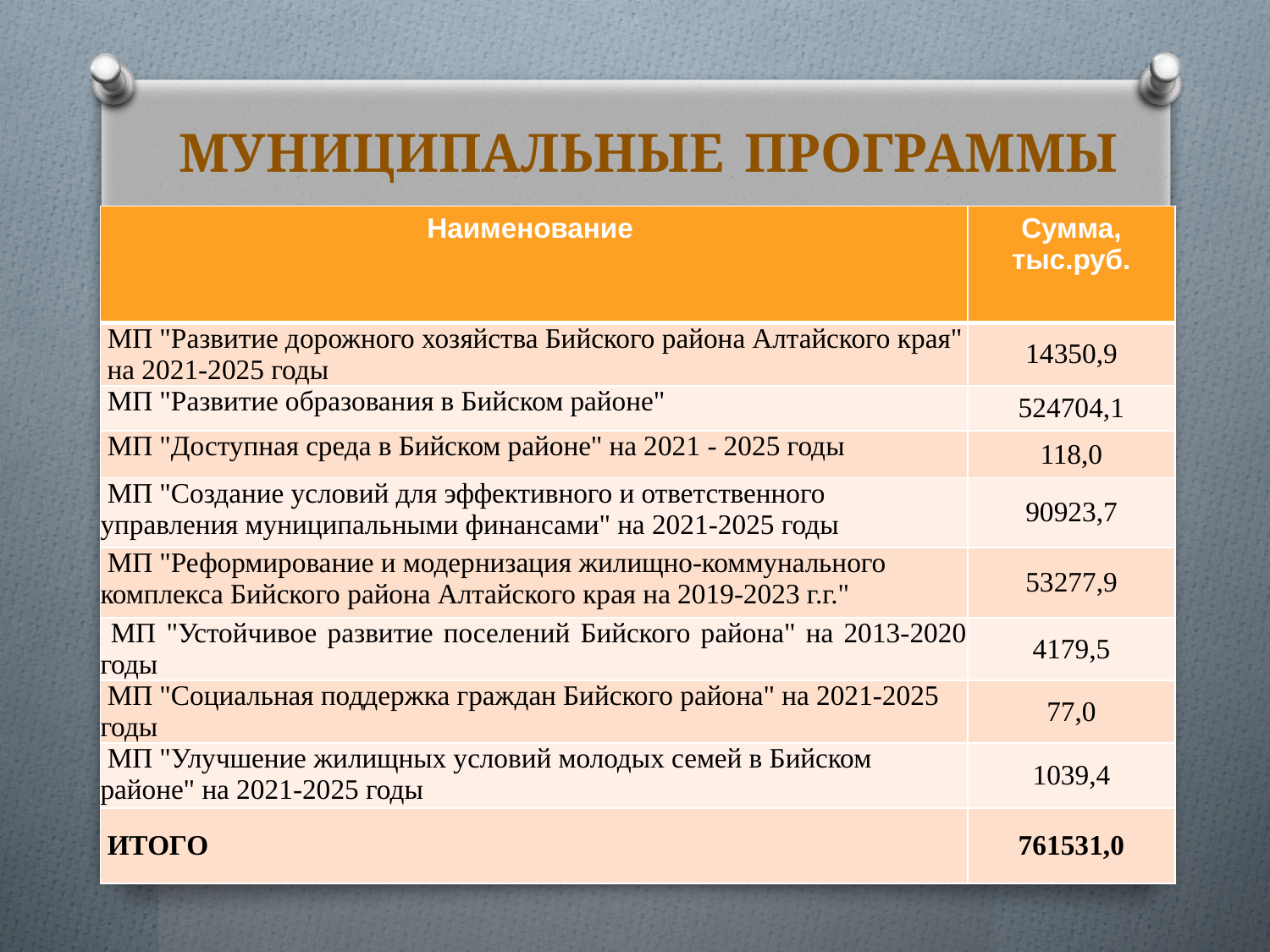

Муниципальные программы
| Наименование | Сумма, тыс.руб. |
| --- | --- |
| МП "Развитие дорожного хозяйства Бийского района Алтайского края" на 2021-2025 годы | 14350,9 |
| МП "Развитие образования в Бийском районе" | 524704,1 |
| МП "Доступная среда в Бийском районе" на 2021 - 2025 годы | 118,0 |
| МП "Создание условий для эффективного и ответственного управления муниципальными финансами" на 2021-2025 годы | 90923,7 |
| МП "Реформирование и модернизация жилищно-коммунального комплекса Бийского района Алтайского края на 2019-2023 г.г." | 53277,9 |
| МП "Устойчивое развитие поселений Бийского района" на 2013-2020 годы | 4179,5 |
| МП "Социальная поддержка граждан Бийского района" на 2021-2025 годы | 77,0 |
| МП "Улучшение жилищных условий молодых семей в Бийском районе" на 2021-2025 годы | 1039,4 |
| ИТОГО | 761531,0 |